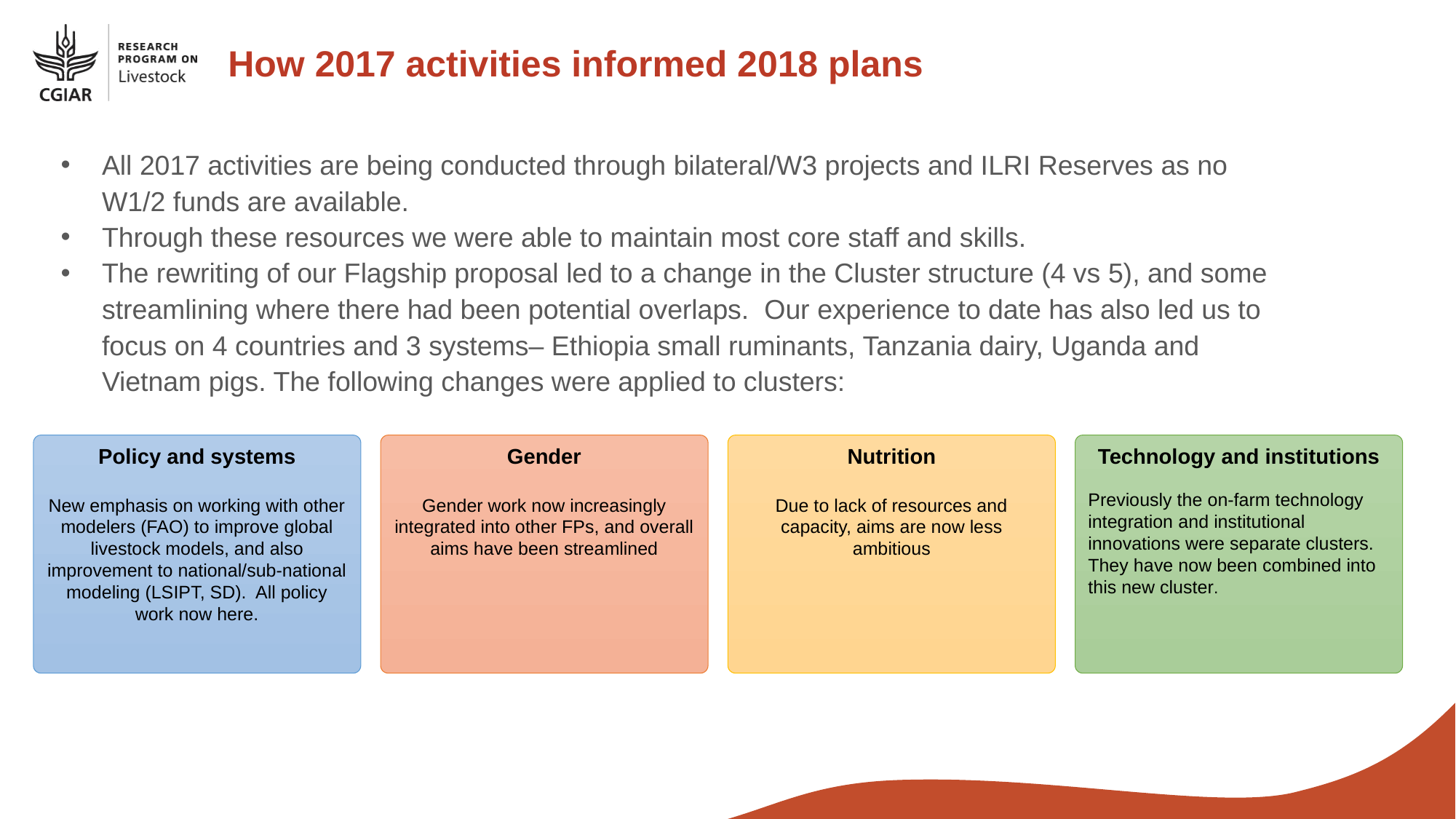

How 2017 activities informed 2018 plans
All 2017 activities are being conducted through bilateral/W3 projects and ILRI Reserves as no W1/2 funds are available.
Through these resources we were able to maintain most core staff and skills.
The rewriting of our Flagship proposal led to a change in the Cluster structure (4 vs 5), and some streamlining where there had been potential overlaps.  Our experience to date has also led us to focus on 4 countries and 3 systems– Ethiopia small ruminants, Tanzania dairy, Uganda and Vietnam pigs. The following changes were applied to clusters:
Policy and systems

New emphasis on working with other modelers (FAO) to improve global livestock models, and also improvement to national/sub-national modeling (LSIPT, SD).  All policy work now here.

Gender

Gender work now increasingly integrated into other FPs, and overall aims have been streamlined

Nutrition

Due to lack of resources and capacity, aims are now less ambitious

Technology and institutions

Previously the on-farm technology integration and institutional innovations were separate clusters.  They have now been combined into this new cluster.